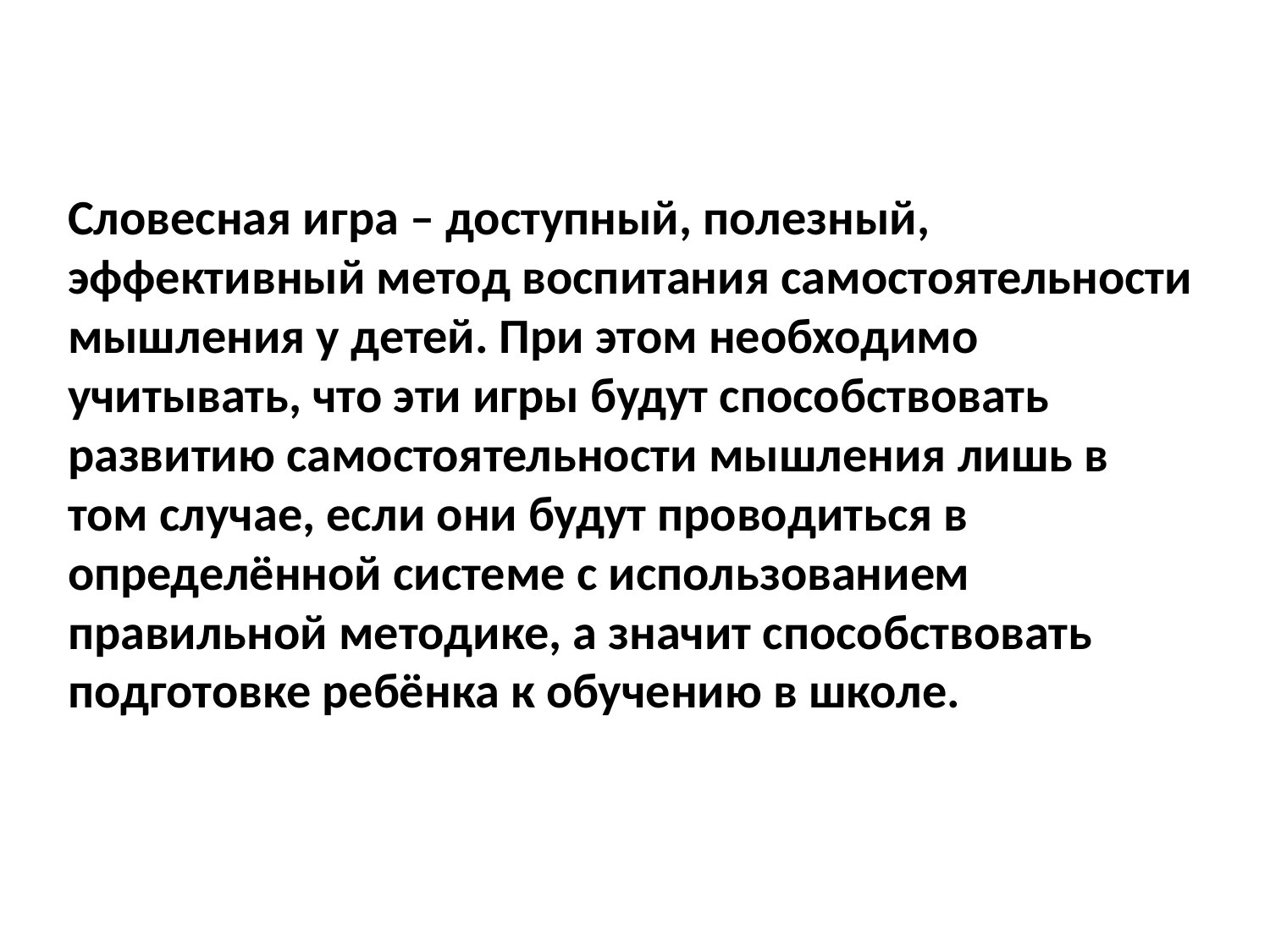

# Словесная игра – доступный, полезный, эффективный метод воспитания самостоятельности мышления у детей. При этом необходимо учитывать, что эти игры будут способствовать развитию самостоятельности мышления лишь в том случае, если они будут проводиться в определённой системе с использованием правильной методике, а значит способствовать подготовке ребёнка к обучению в школе.